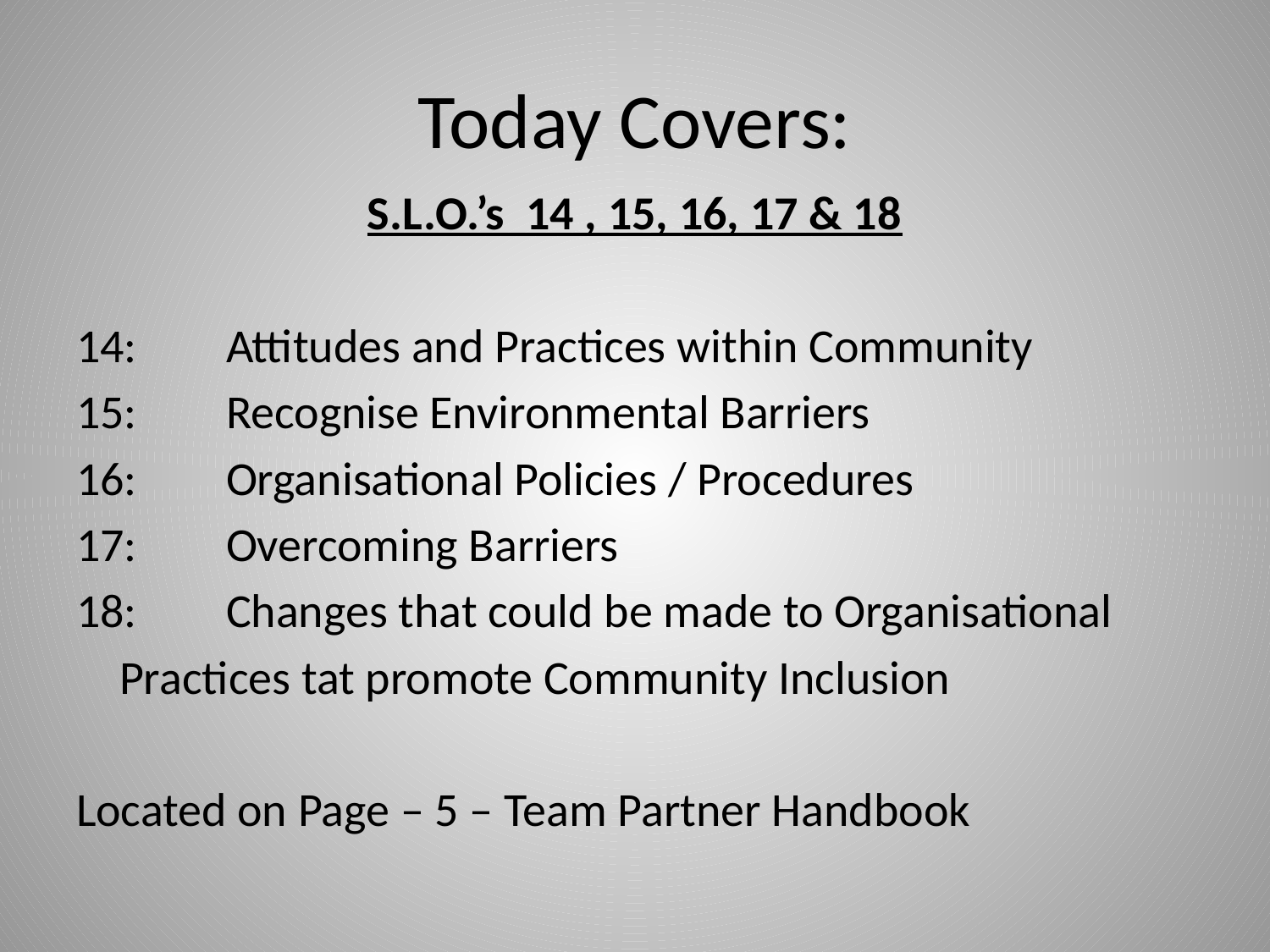

# Today Covers:
S.L.O.’s  14 , 15, 16, 17 & 18

14:	Attitudes and Practices within Community
15:	Recognise Environmental Barriers
16:	Organisational Policies / Procedures
17:	Overcoming Barriers
18:	Changes that could be made to Organisational
		Practices tat promote Community Inclusion

Located on Page – 5 – Team Partner Handbook